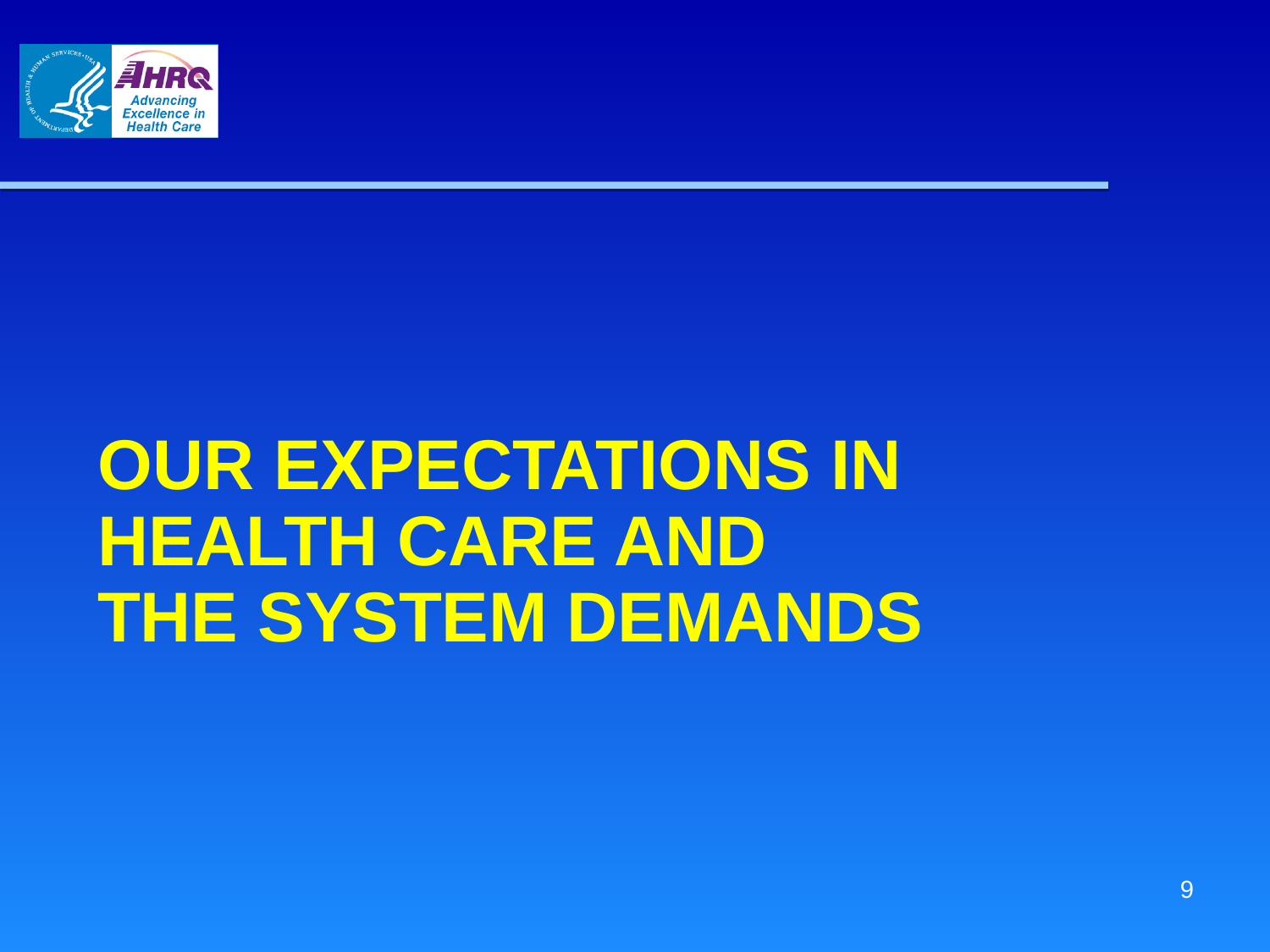

# Our Expectations IN HEALTH CARE and the System Demands
9